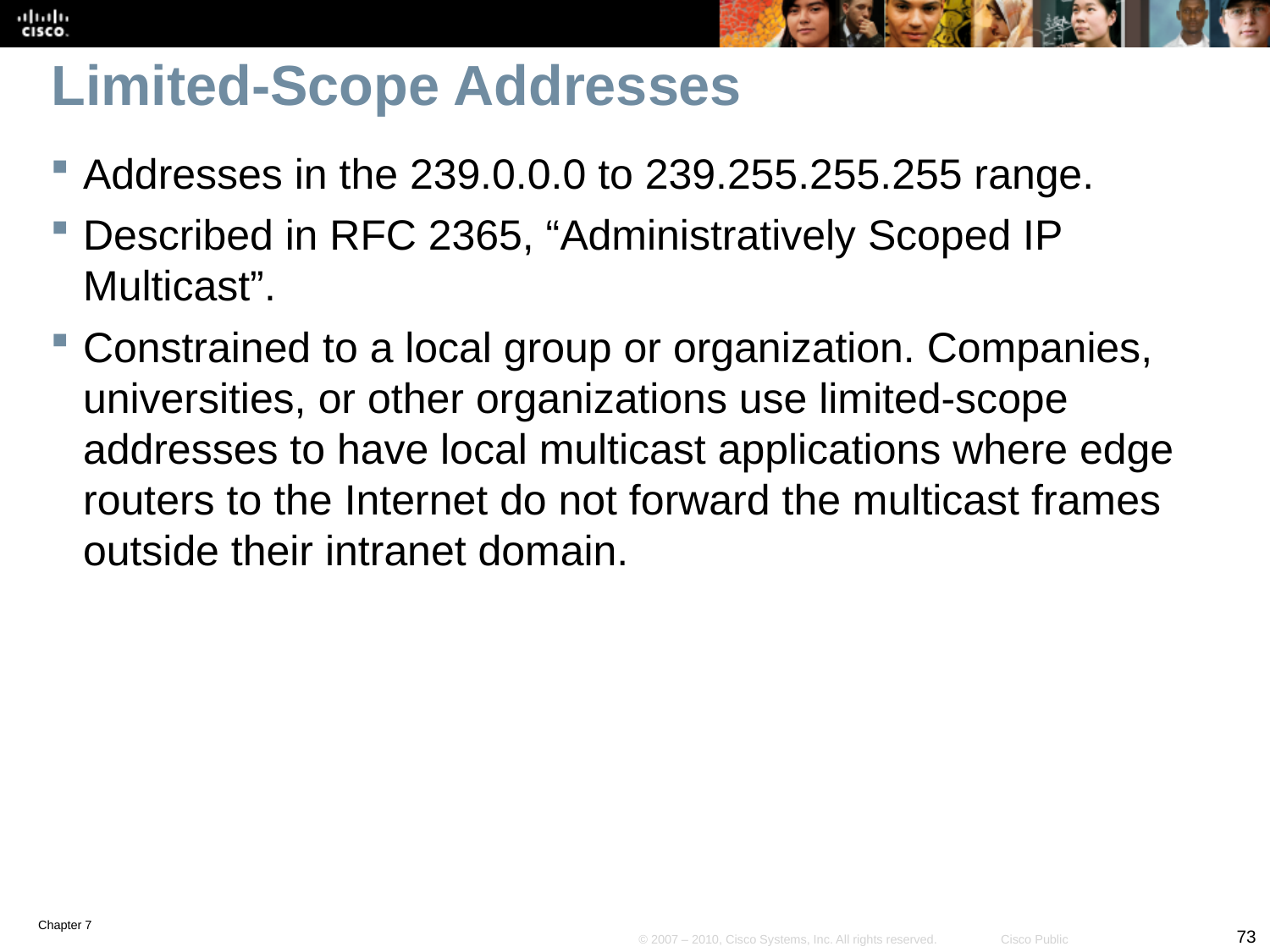

# Limited-Scope Addresses
Addresses in the 239.0.0.0 to 239.255.255.255 range.
Described in RFC 2365, “Administratively Scoped IP Multicast”.
Constrained to a local group or organization. Companies, universities, or other organizations use limited-scope addresses to have local multicast applications where edge routers to the Internet do not forward the multicast frames outside their intranet domain.